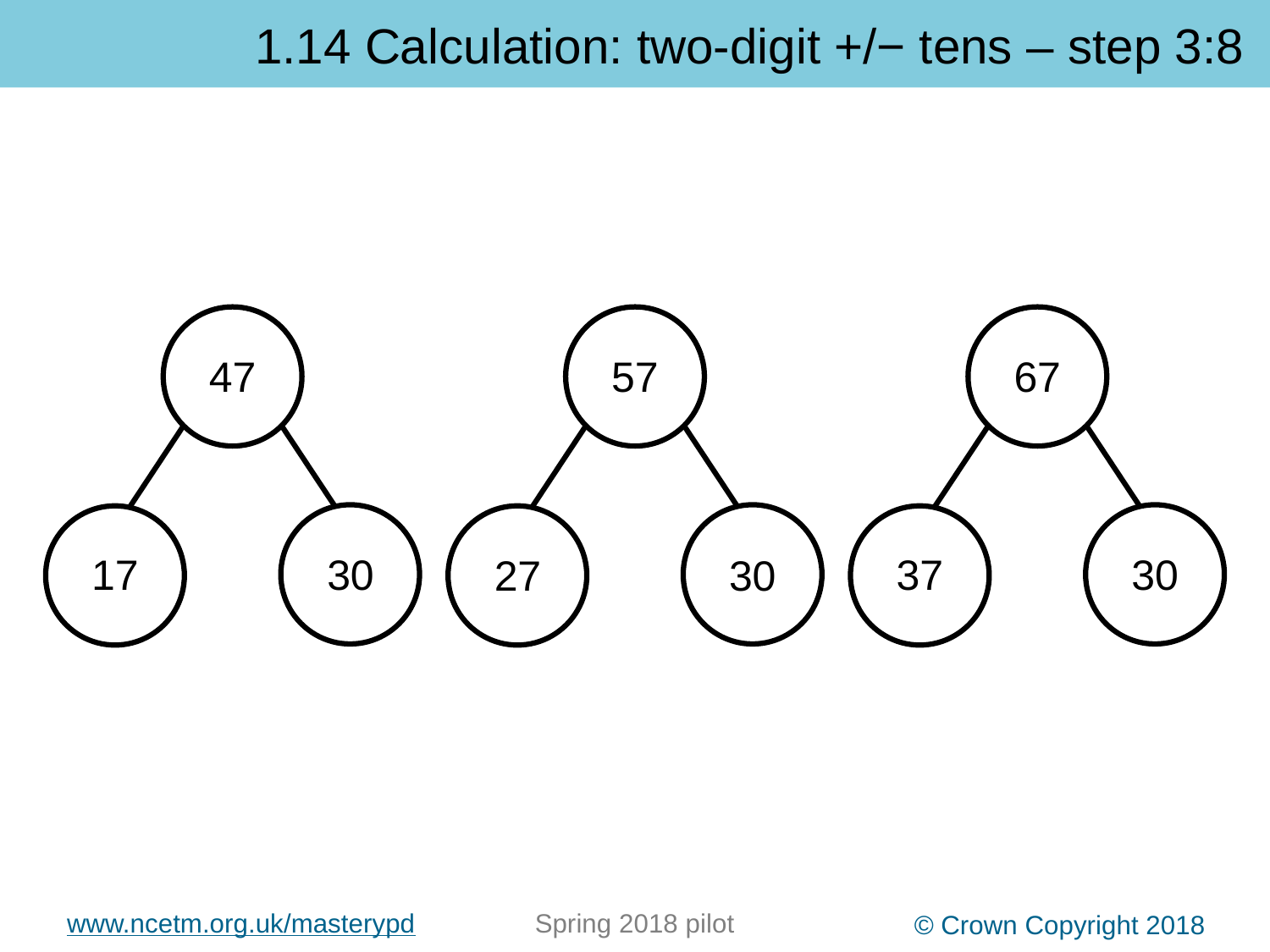

1.14 Calculation: two-digit +/− tens – step 3:8

47
67
57
17
30
37
30
27
30